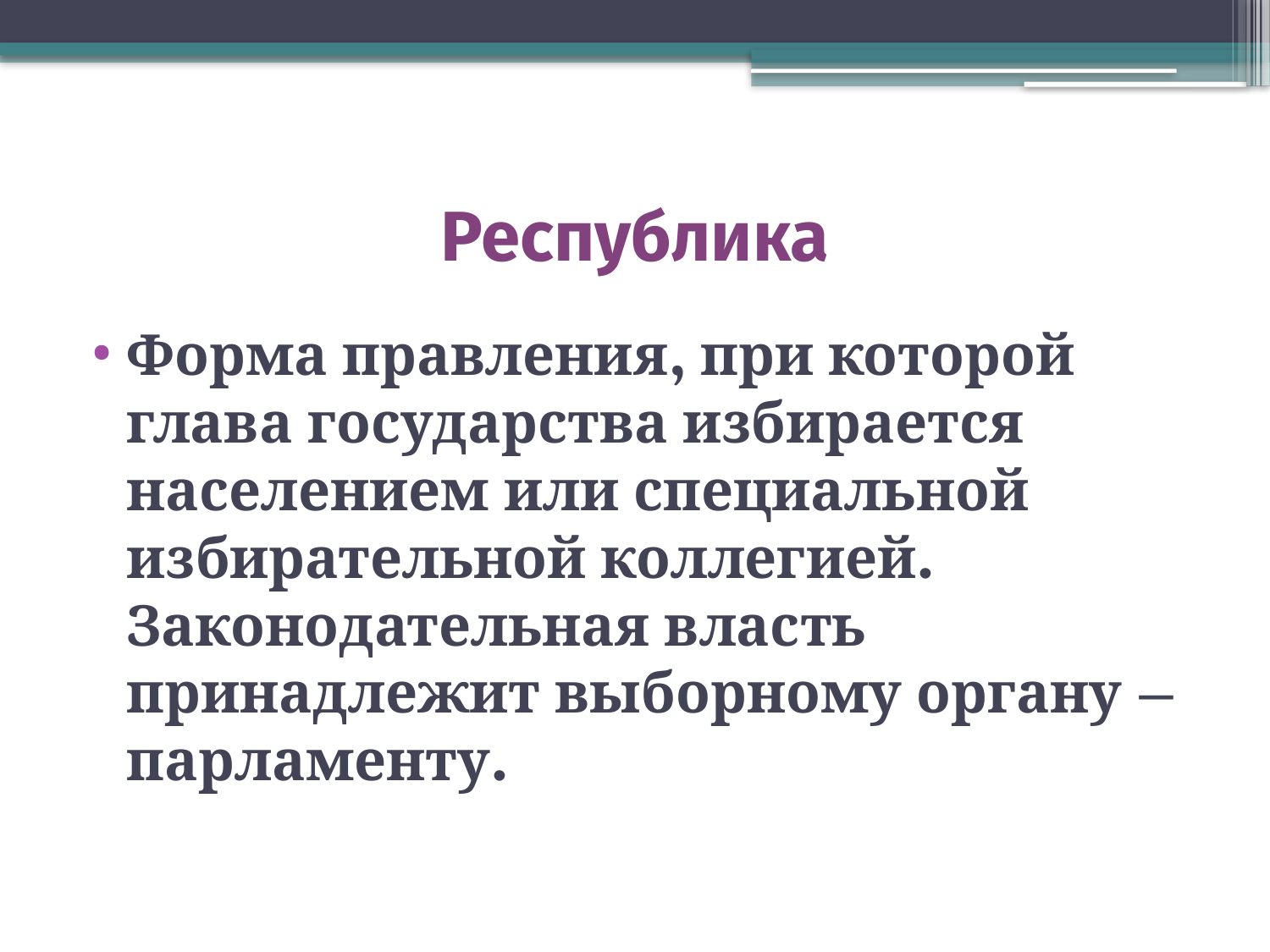

Республика
Форма правления, при которой глава государства избирается населением или специальной избирательной коллегией. Законодательная власть принадлежит выборному органу – парламенту.